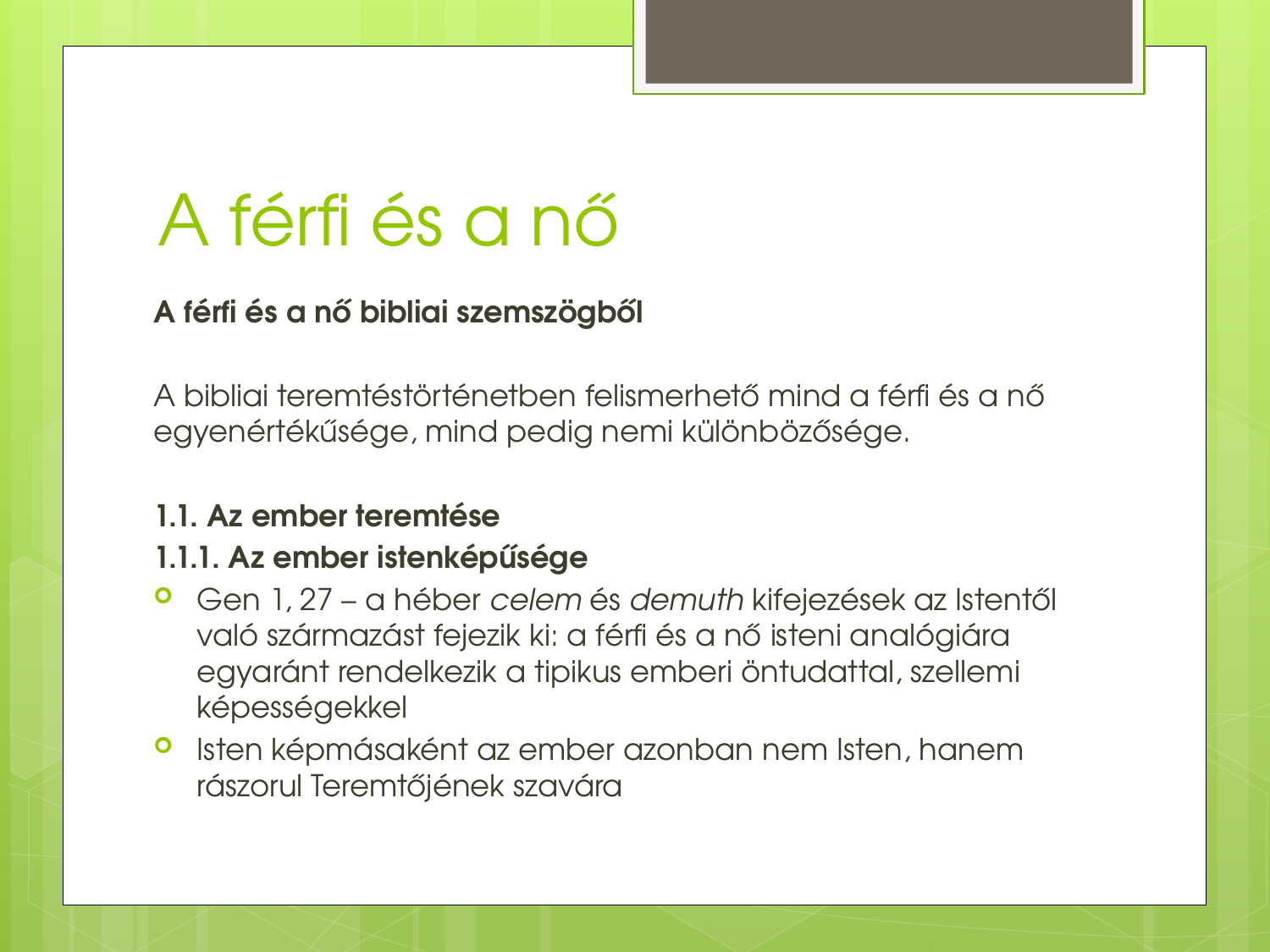

# A férfi és a nő
A férfi és a nő bibliai szemszögből

A bibliai teremtéstörténetben felismerhető mind a férfi és a nő egyenértékűsége, mind pedig nemi különbözősége.

1.1. Az ember teremtése
1.1.1. Az ember istenképűsége
Gen 1, 27 – a héber celem és demuth kifejezések az Istentől való származást fejezik ki: a férfi és a nő isteni analógiára egyaránt rendelkezik a tipikus emberi öntudattal, szellemi képességekkel
Isten képmásaként az ember azonban nem Isten, hanem rászorul Teremtőjének szavára